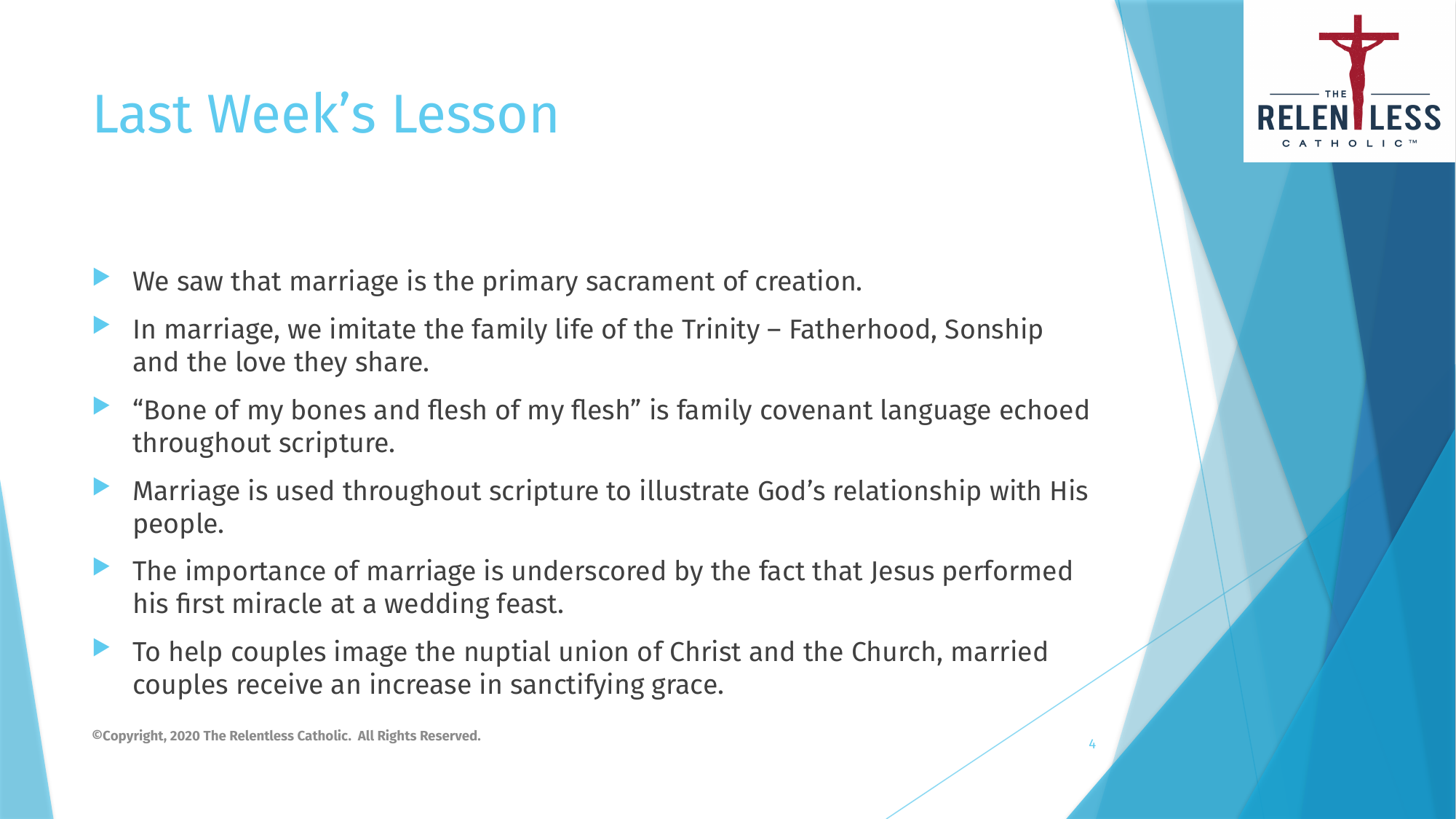

# Last Week’s Lesson
We saw that marriage is the primary sacrament of creation.
In marriage, we imitate the family life of the Trinity – Fatherhood, Sonship and the love they share.
“Bone of my bones and flesh of my flesh” is family covenant language echoed throughout scripture.
Marriage is used throughout scripture to illustrate God’s relationship with His people.
The importance of marriage is underscored by the fact that Jesus performed his first miracle at a wedding feast.
To help couples image the nuptial union of Christ and the Church, married couples receive an increase in sanctifying grace.
©Copyright, 2020 The Relentless Catholic.  All Rights Reserved.

4